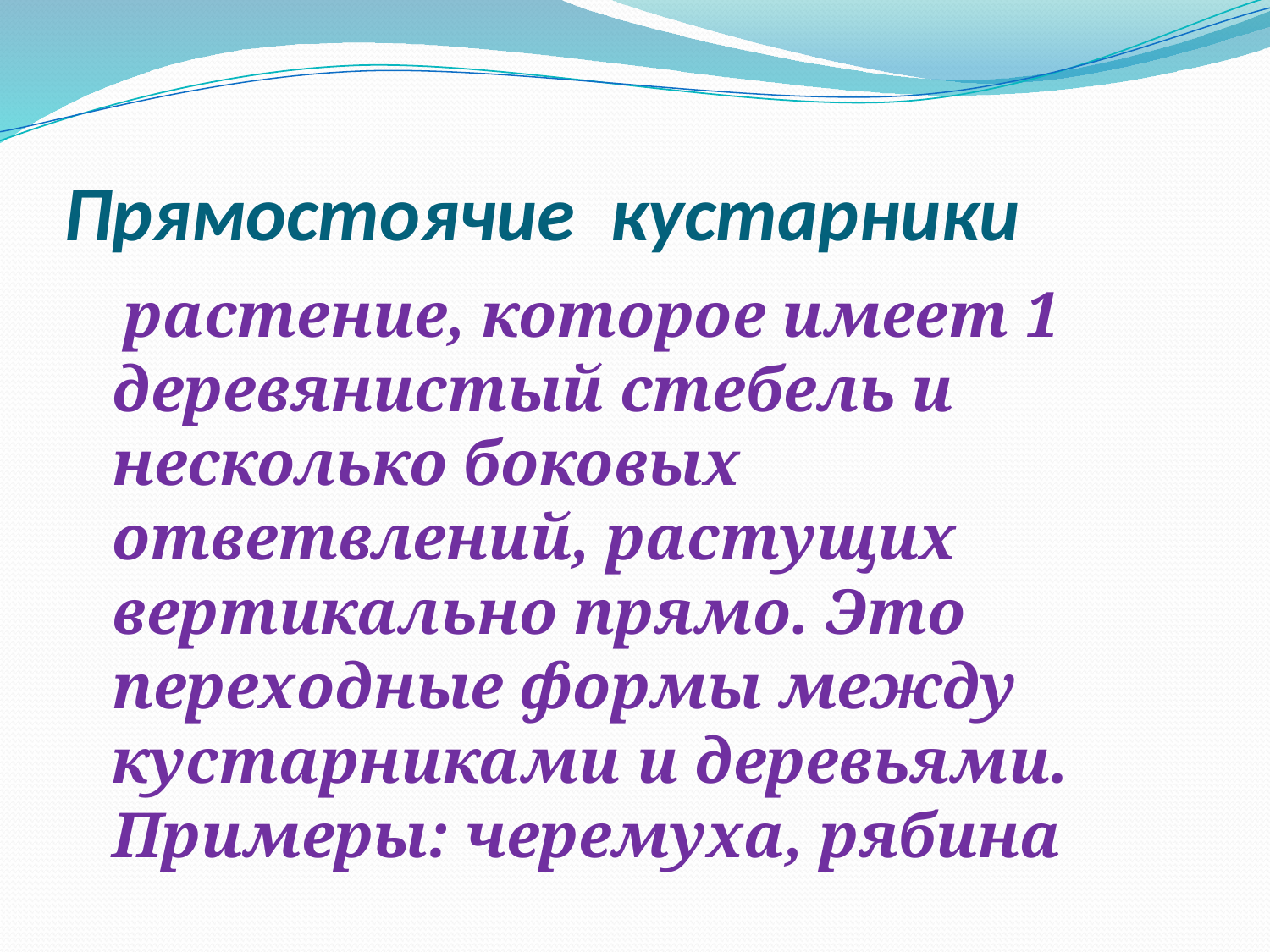

# Прямостоячие  кустарники
   растение, которое имеет 1 деревянистый стебель и несколько боковых ответвлений, растущих вертикально прямо. Это переходные формы между кустарниками и деревьями. Примеры: черемуха, рябина